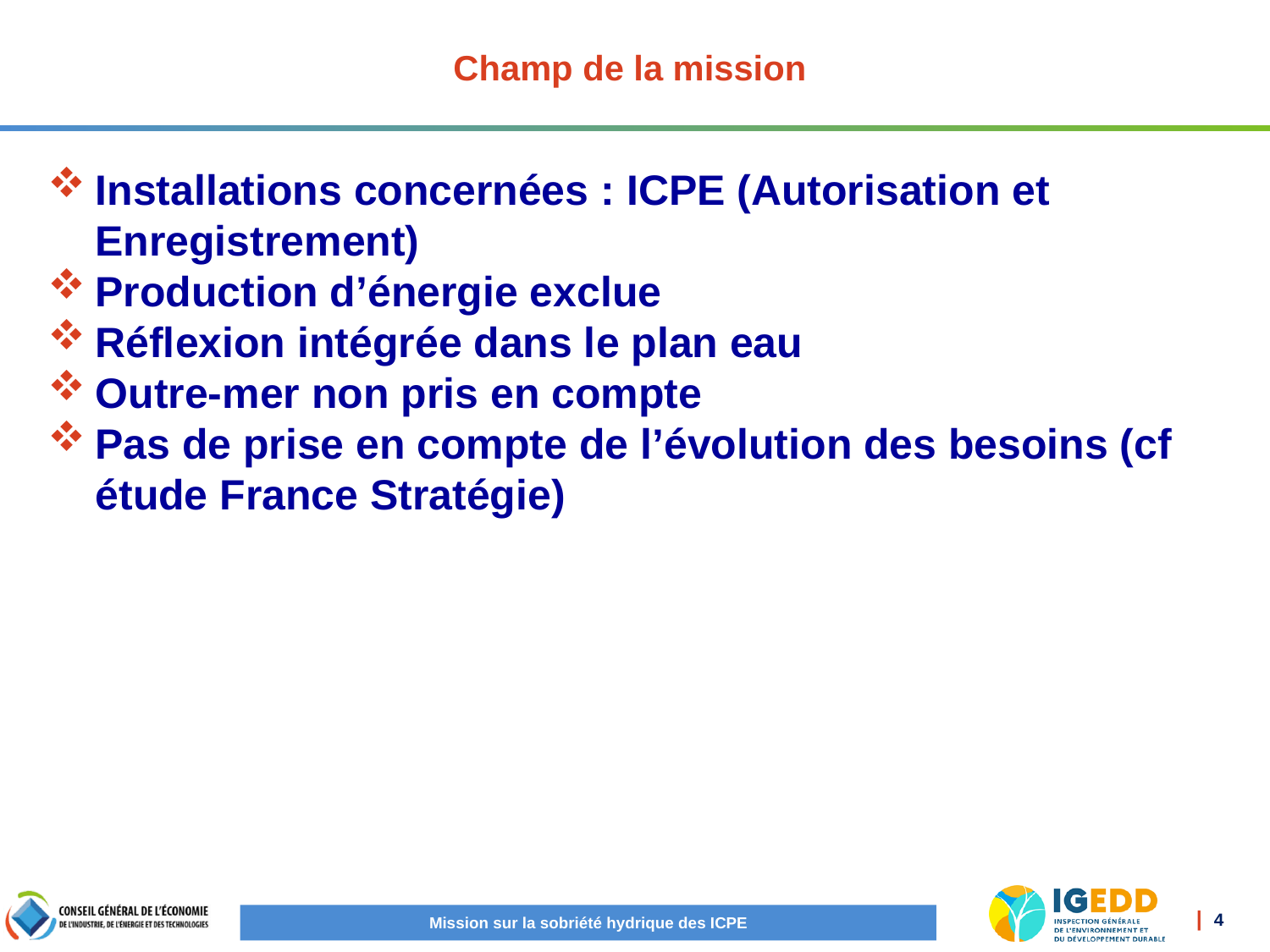

# Champ de la mission
Installations concernées : ICPE (Autorisation et Enregistrement)
Production d’énergie exclue
Réflexion intégrée dans le plan eau
Outre-mer non pris en compte
Pas de prise en compte de l’évolution des besoins (cf étude France Stratégie)